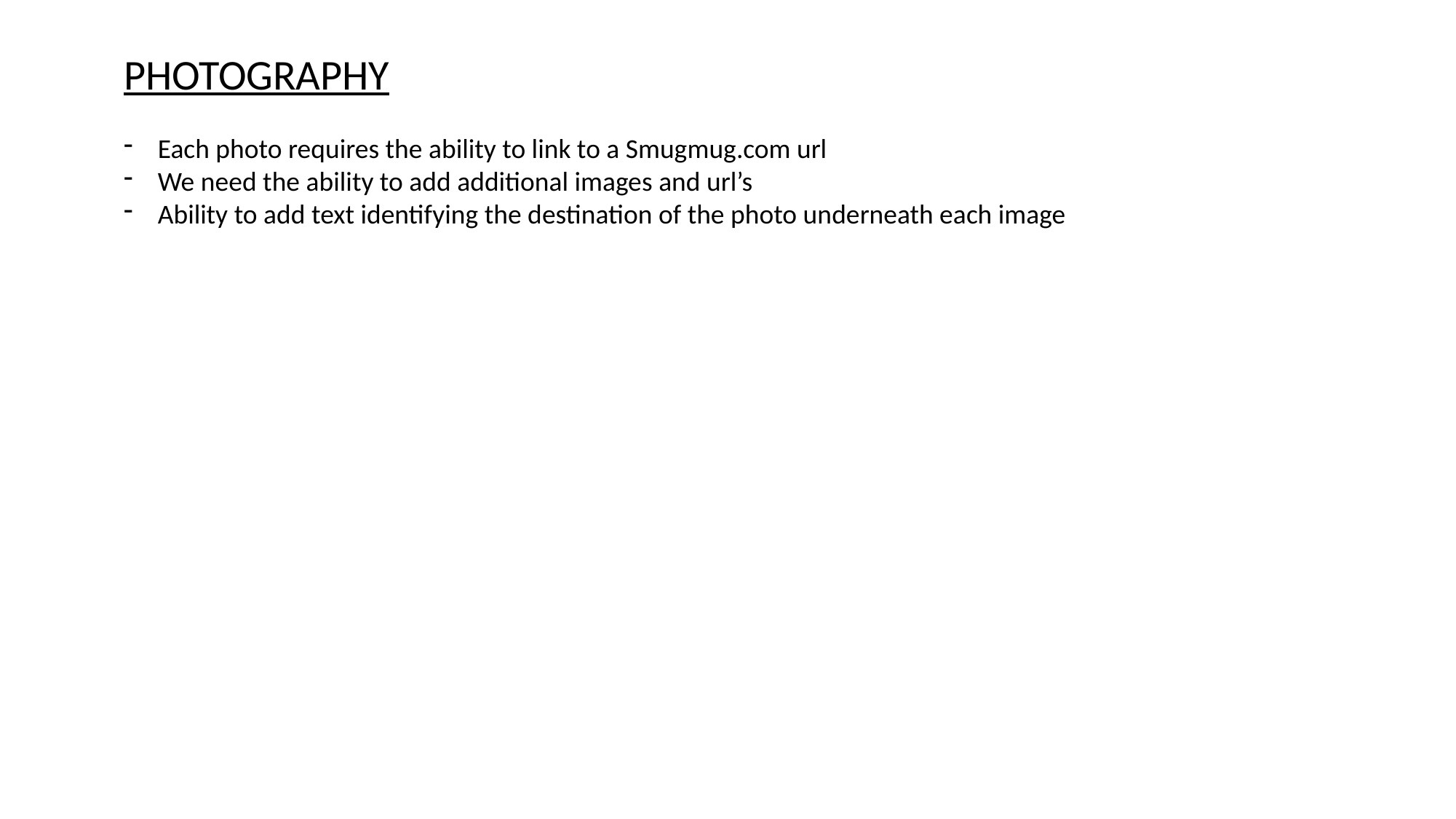

PHOTOGRAPHY

Each photo requires the ability to link to a Smugmug.com url
We need the ability to add additional images and url’s
Ability to add text identifying the destination of the photo underneath each image